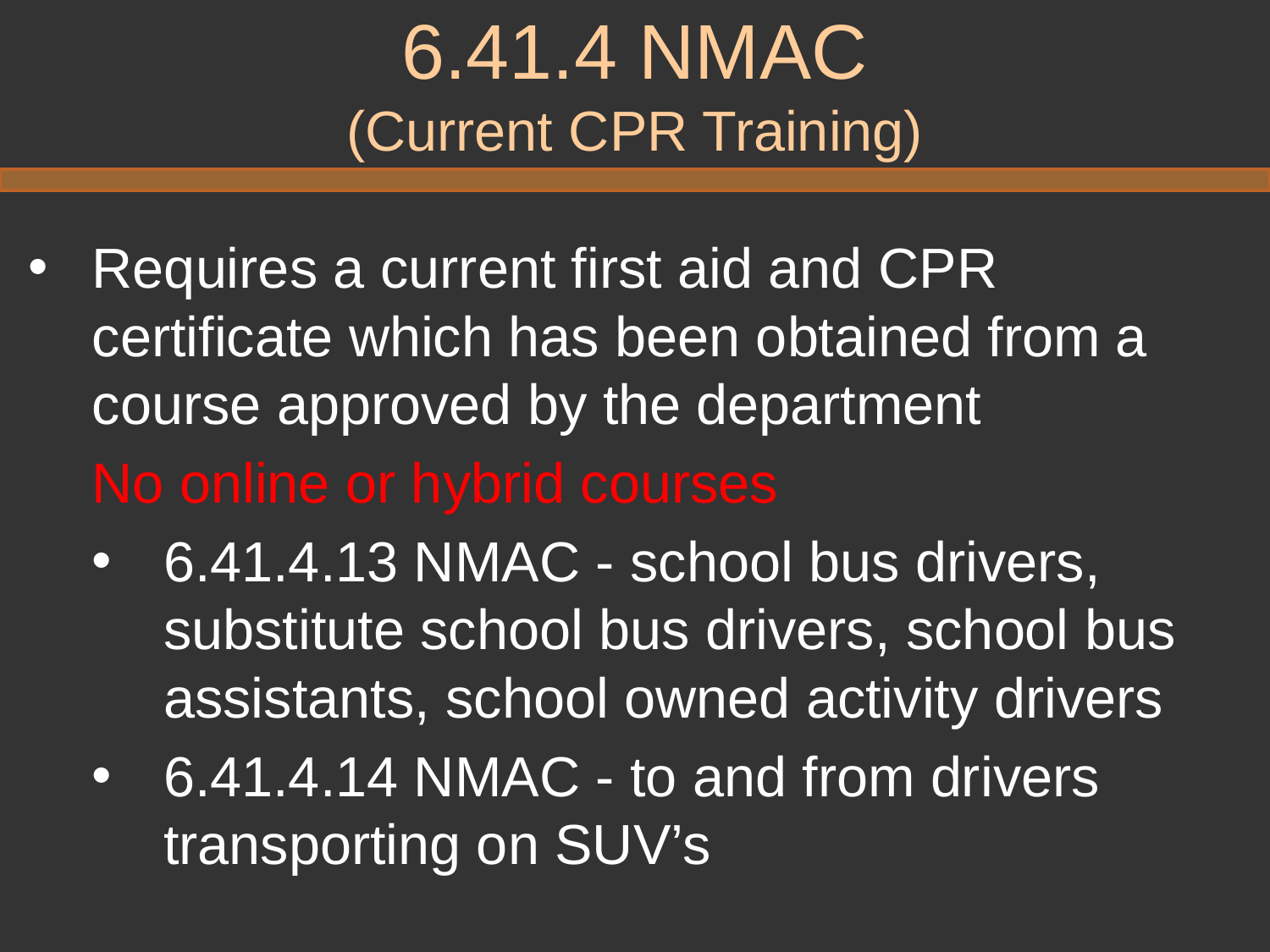

# 6.41.4 NMAC (Current CPR Training)

Requires a current first aid and CPR certificate which has been obtained from a course approved by the department
No online or hybrid courses
6.41.4.13 NMAC - school bus drivers, substitute school bus drivers, school bus assistants, school owned activity drivers
6.41.4.14 NMAC - to and from drivers transporting on SUV’s